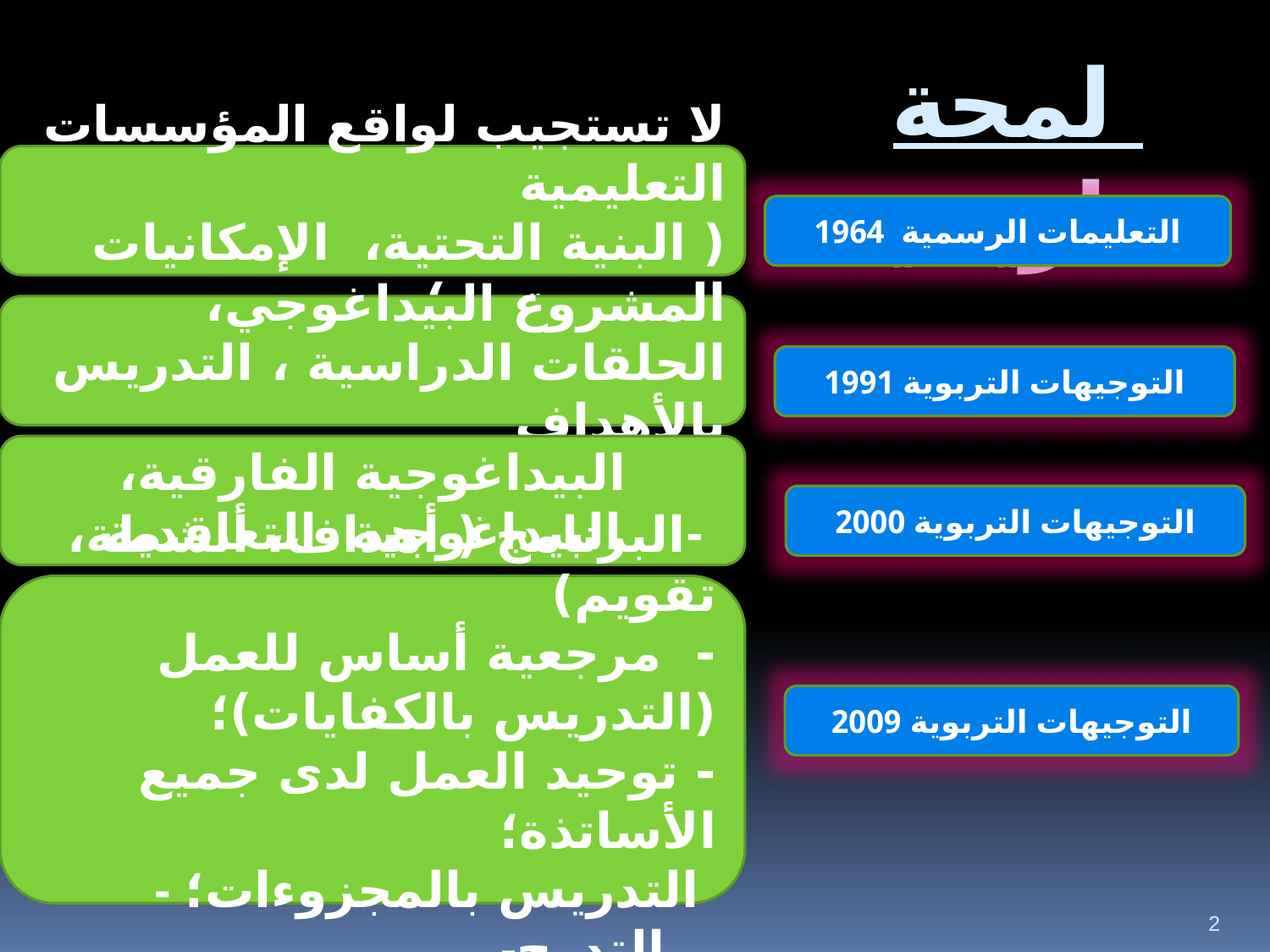

لمحة تاريخية
لا تستجيب لواقع المؤسسات  التعليمية
( البنية التحتية،  الإمكانيات المنعدمة ...)
التعليمات الرسمية  1964
المشروع البيداغوجي، الحلقات الدراسية ، التدريس بالأهداف
التوجيهات التربوية 1991
البيداغوجية الفارقية، البيداغوجية  التعاقدية
التوجيهات التربوية 2000
 -البرنامج ( أهداف، أنشطة،  تقويم)
-  مرجعية أساس للعمل (التدريس بالكفايات)؛
- توحيد العمل لدى جميع الأساتذة؛
- التدريس بالمجزوءات؛
-التدرج
التوجيهات التربوية 2009
2